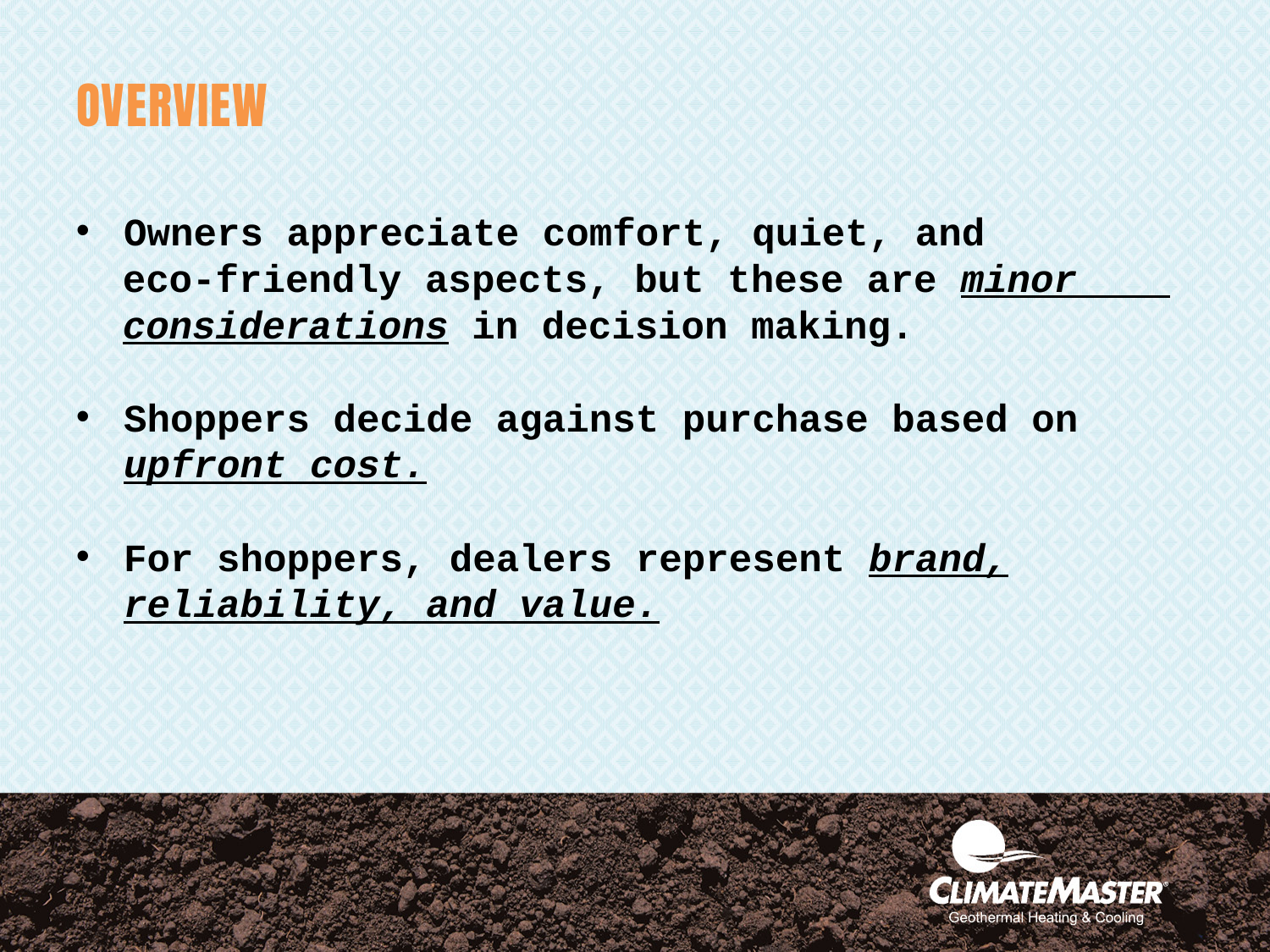

# OVERVIEW

Owners appreciate comfort, quiet, and
  eco-friendly aspects, but these are minor
  considerations in decision making.

Shoppers decide against purchase based on upfront cost.

For shoppers, dealers represent brand, reliability, and value.